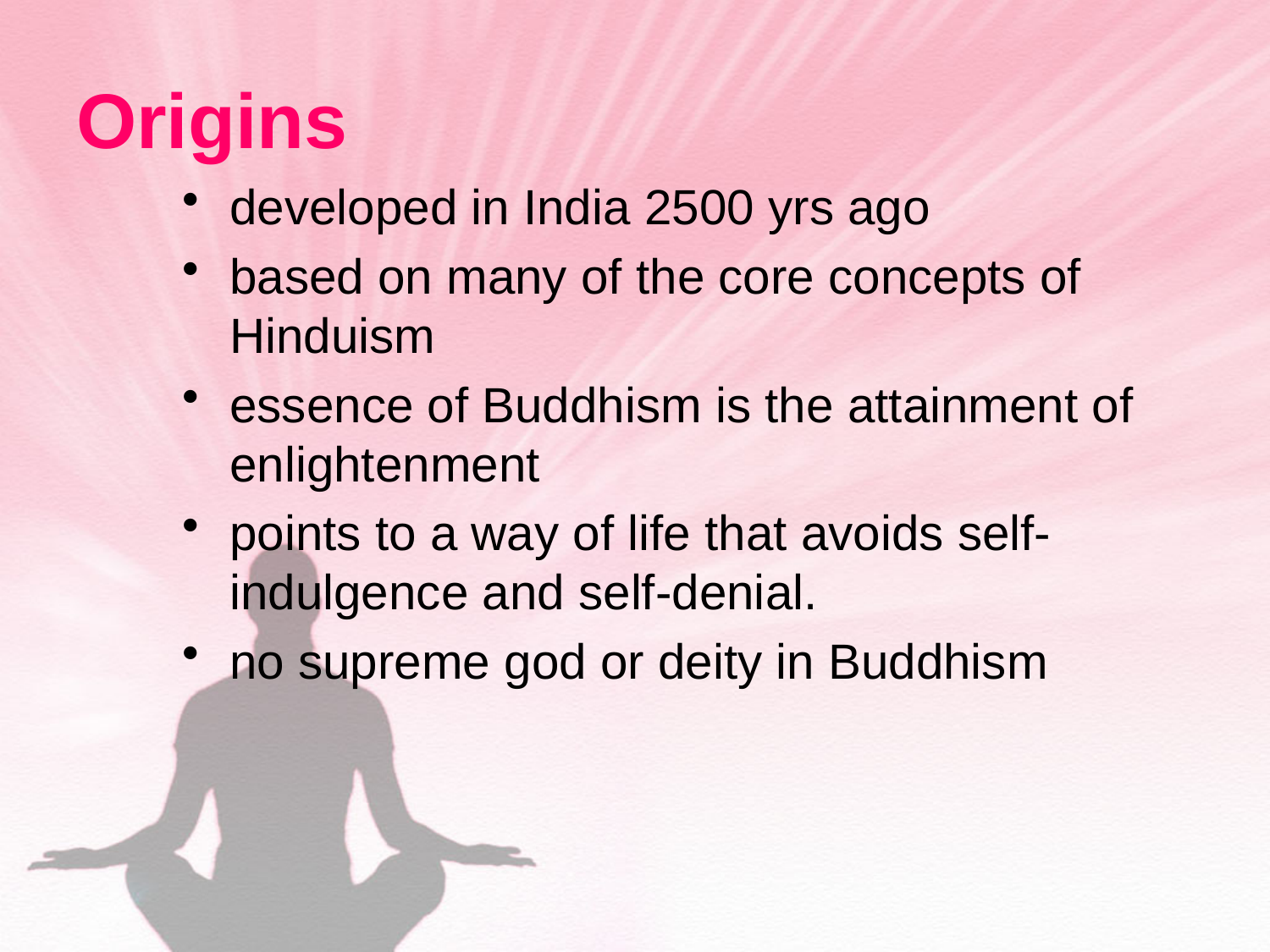

# Origins
developed in India 2500 yrs ago
based on many of the core concepts of Hinduism
essence of Buddhism is the attainment of enlightenment
points to a way of life that avoids self-indulgence and self-denial.
no supreme god or deity in Buddhism